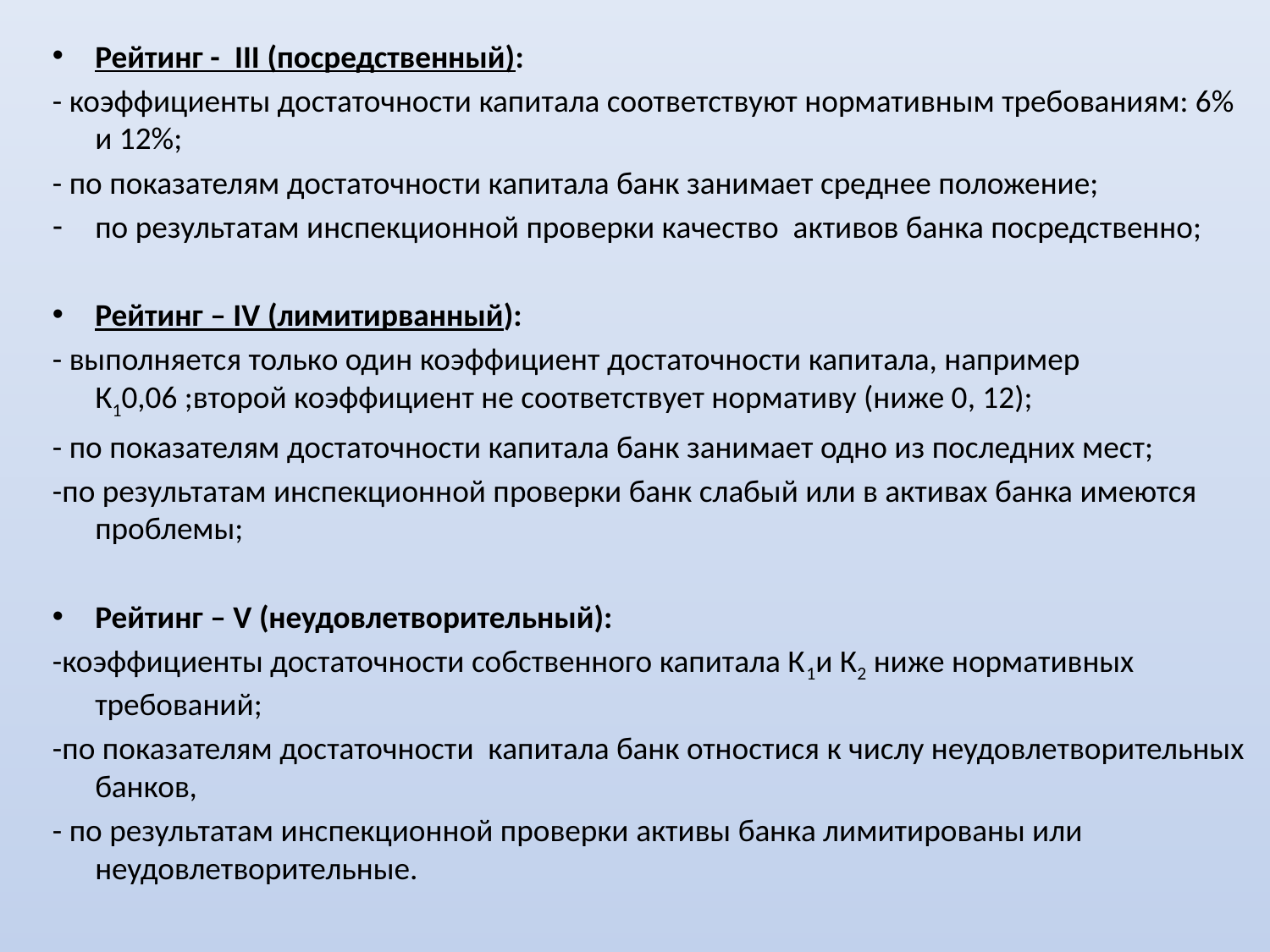

#
Рейтинг -  III (посредственный):
- коэффициенты достаточности капитала соответствуют нормативным требованиям: 6% и 12%;
- по показателям достаточности капитала банк занимает среднее положение;
по результатам инспекционной проверки качество  активов банка посредственно;

Рейтинг – IV (лимитирванный):
- выполняется только один коэффициент достаточности капитала, например К10,06 ;второй коэффициент не соответствует нормативу (ниже 0, 12);
- по показателям достаточности капитала банк занимает одно из последних мест;
-по результатам инспекционной проверки банк слабый или в активах банка имеются проблемы;

Рейтинг – V (неудовлетворительный):
-коэффициенты достаточности собственного капитала К1и К2 ниже нормативных требований;
-по показателям достаточности  капитала банк отностися к числу неудовлетворительных банков,
- по результатам инспекционной проверки активы банка лимитированы или неудовлетворительные.